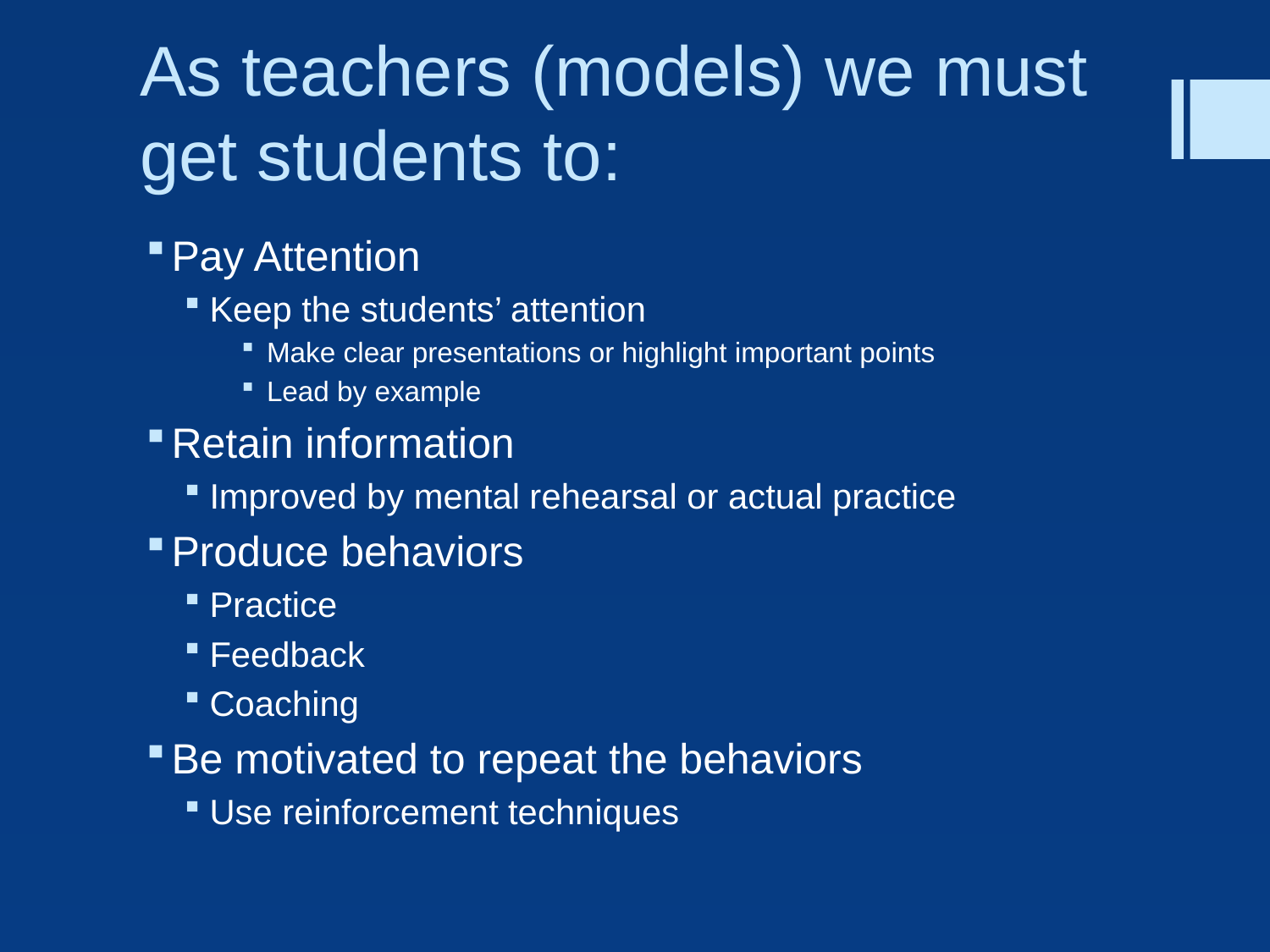

# As teachers (models) we must get students to:
Pay Attention
Keep the students’ attention
Make clear presentations or highlight important points
Lead by example
Retain information
Improved by mental rehearsal or actual practice
Produce behaviors
Practice
Feedback
Coaching
Be motivated to repeat the behaviors
Use reinforcement techniques